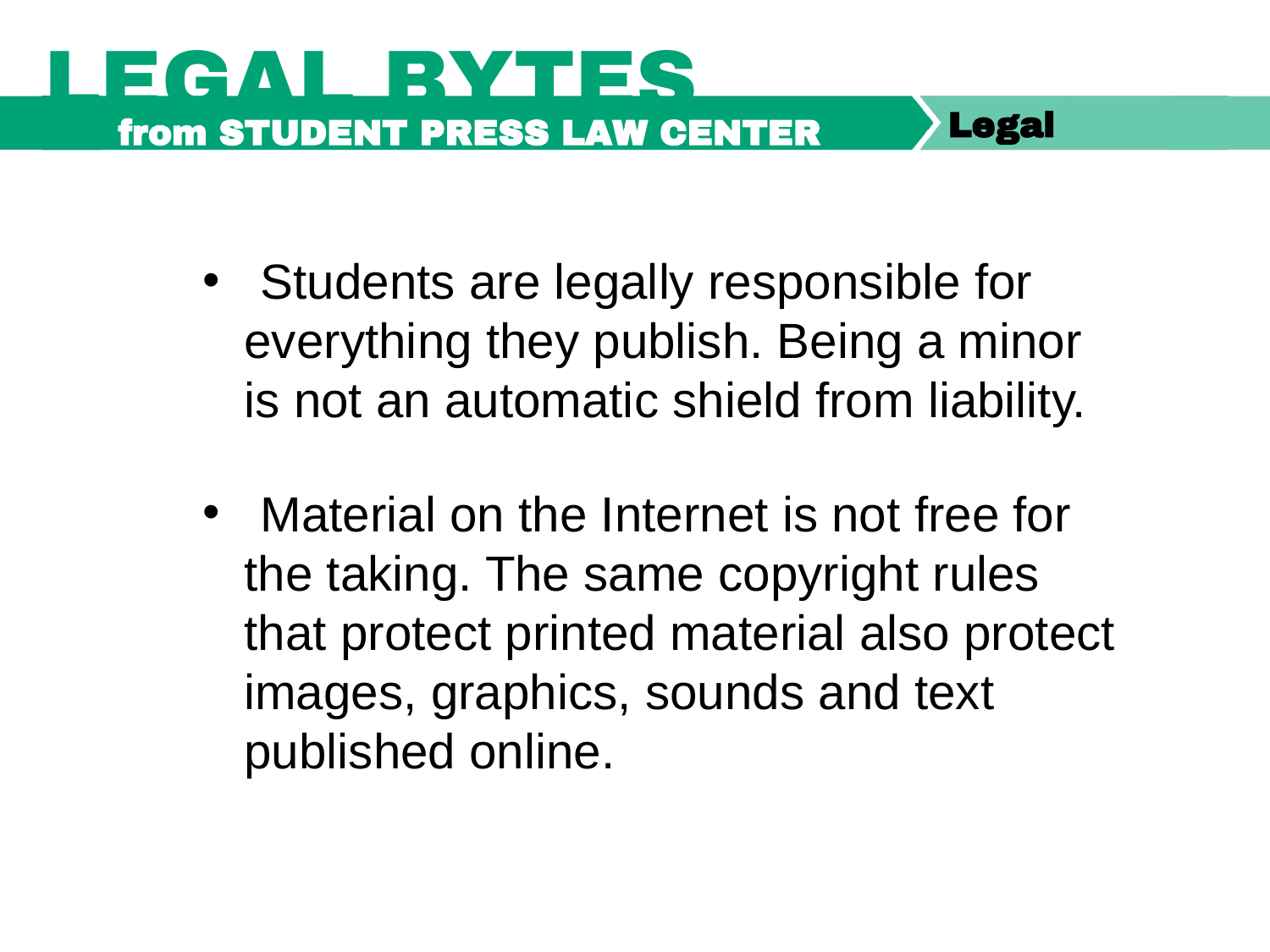

LEGAL BYTES
from STUDENT PRESS LAW CENTER
  Students are legally responsible for
   everything they publish. Being a minor
   is not an automatic shield from liability.
  Material on the Internet is not free for
   the taking. The same copyright rules
   that protect printed material also protect
   images, graphics, sounds and text
   published online.